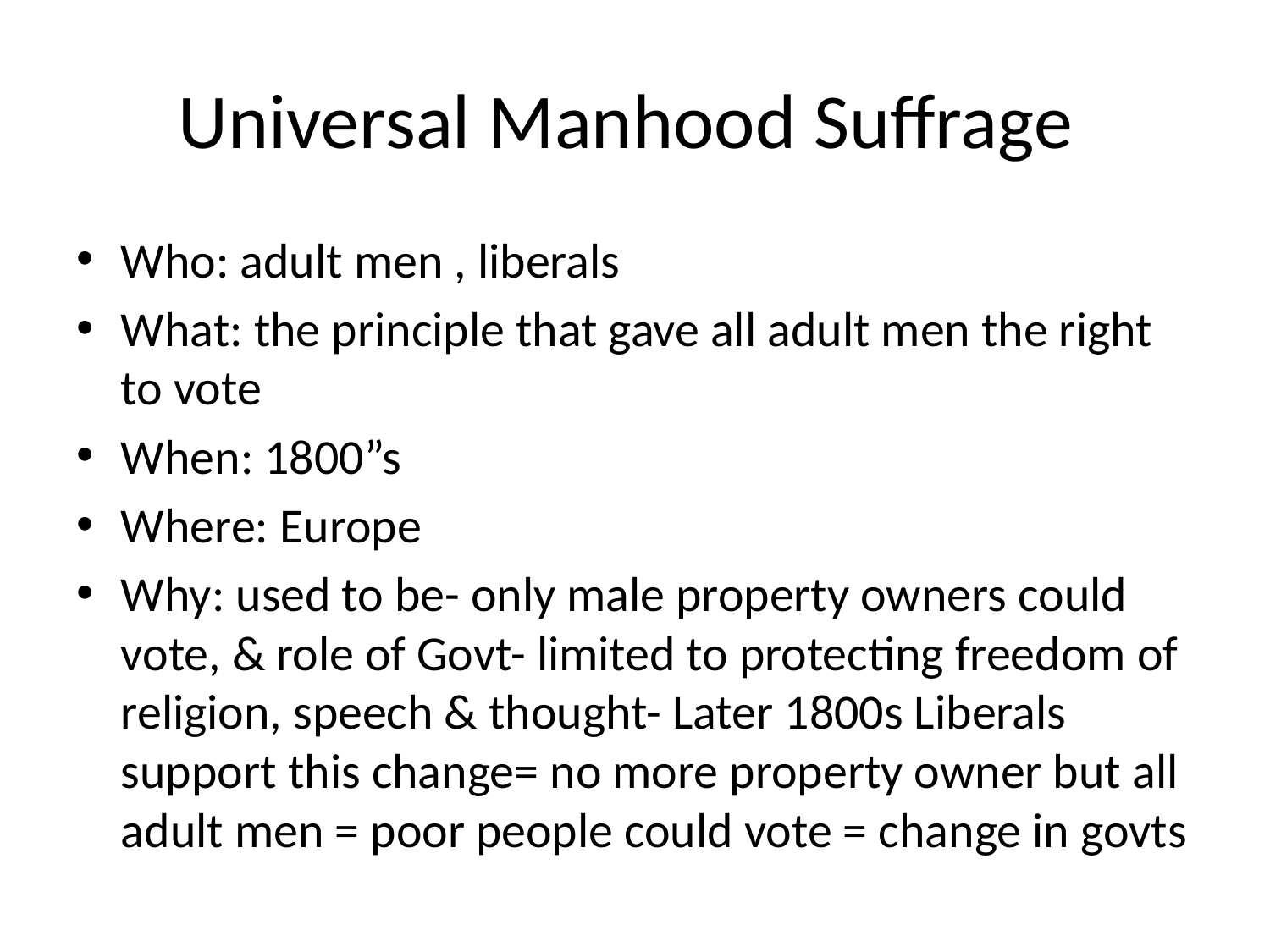

# Universal Manhood Suffrage
Who: adult men , liberals
What: the principle that gave all adult men the right to vote
When: 1800”s
Where: Europe
Why: used to be- only male property owners could vote, & role of Govt- limited to protecting freedom of religion, speech & thought- Later 1800s Liberals support this change= no more property owner but all adult men = poor people could vote = change in govts